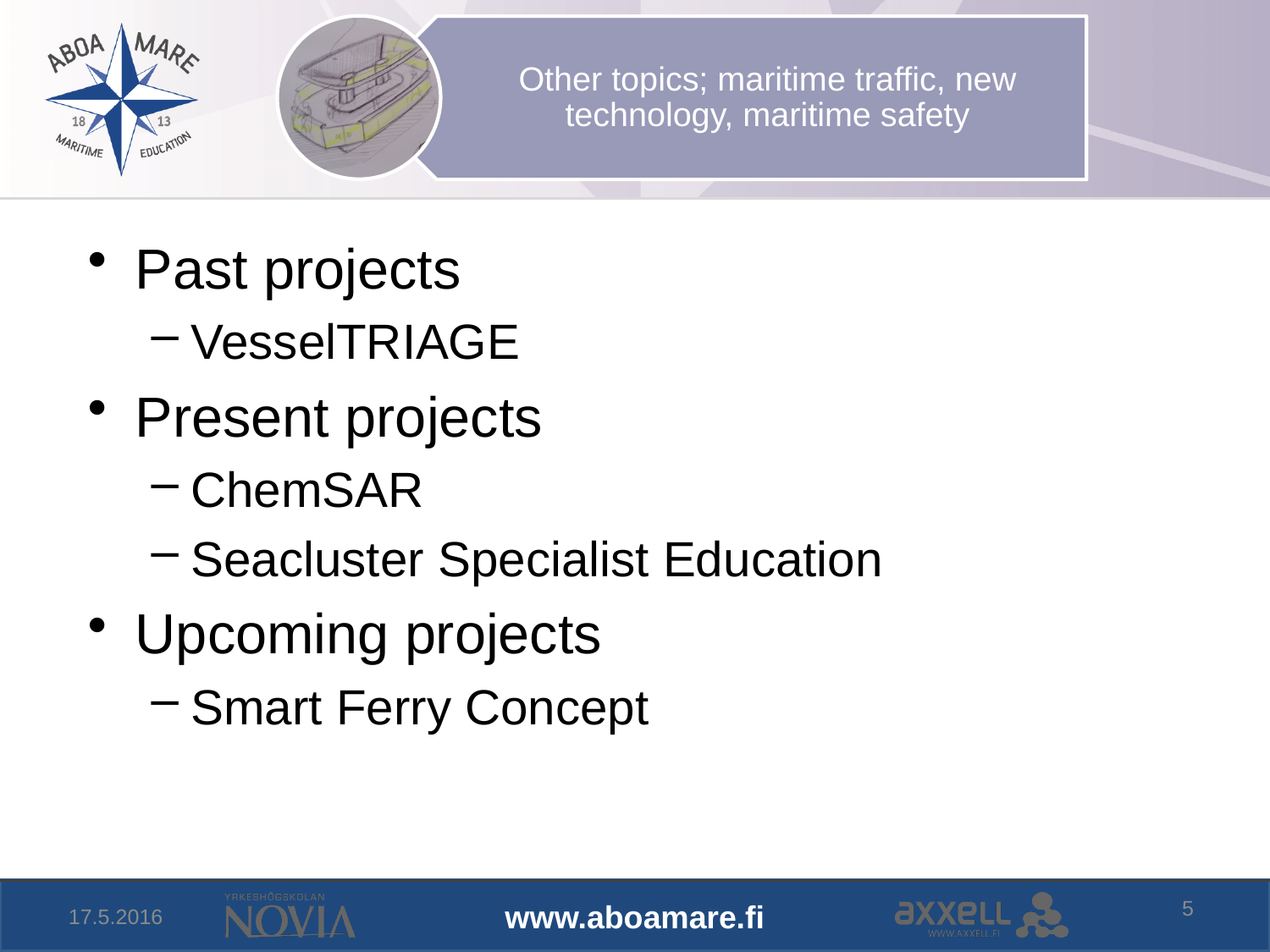

Other topics; maritime traffic, new technology, maritime safety
Past projects
VesselTRIAGE
Present projects
ChemSAR
Seacluster Specialist Education
Upcoming projects
Smart Ferry Concept